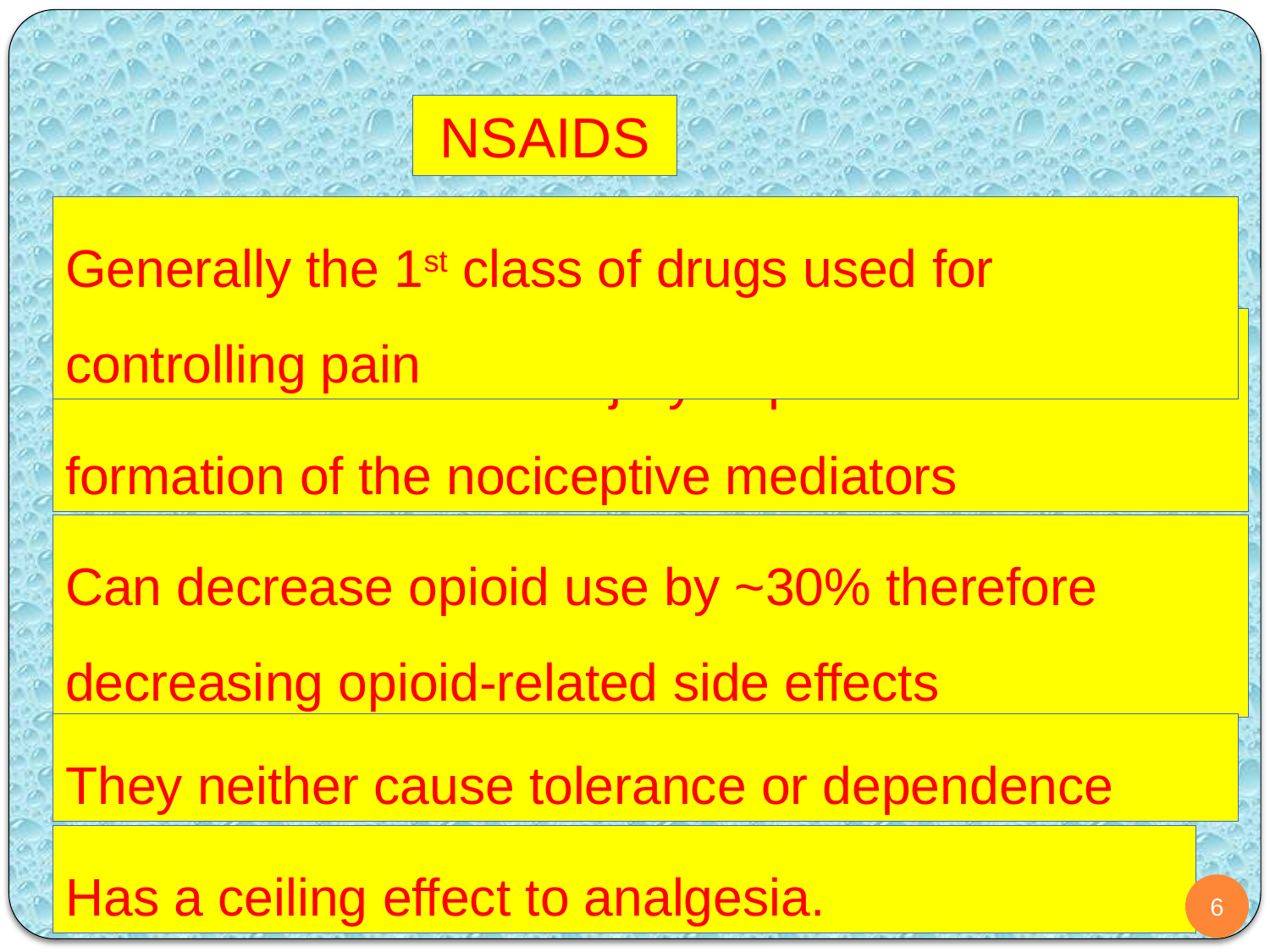

NSAIDS
Generally the 1st class of drugs used for controlling pain
Work at site of tissue injury to prevent the formation of the nociceptive mediators
Can decrease opioid use by ~30% therefore decreasing opioid-related side effects
They neither cause tolerance or dependence
Has a ceiling effect to analgesia.
6